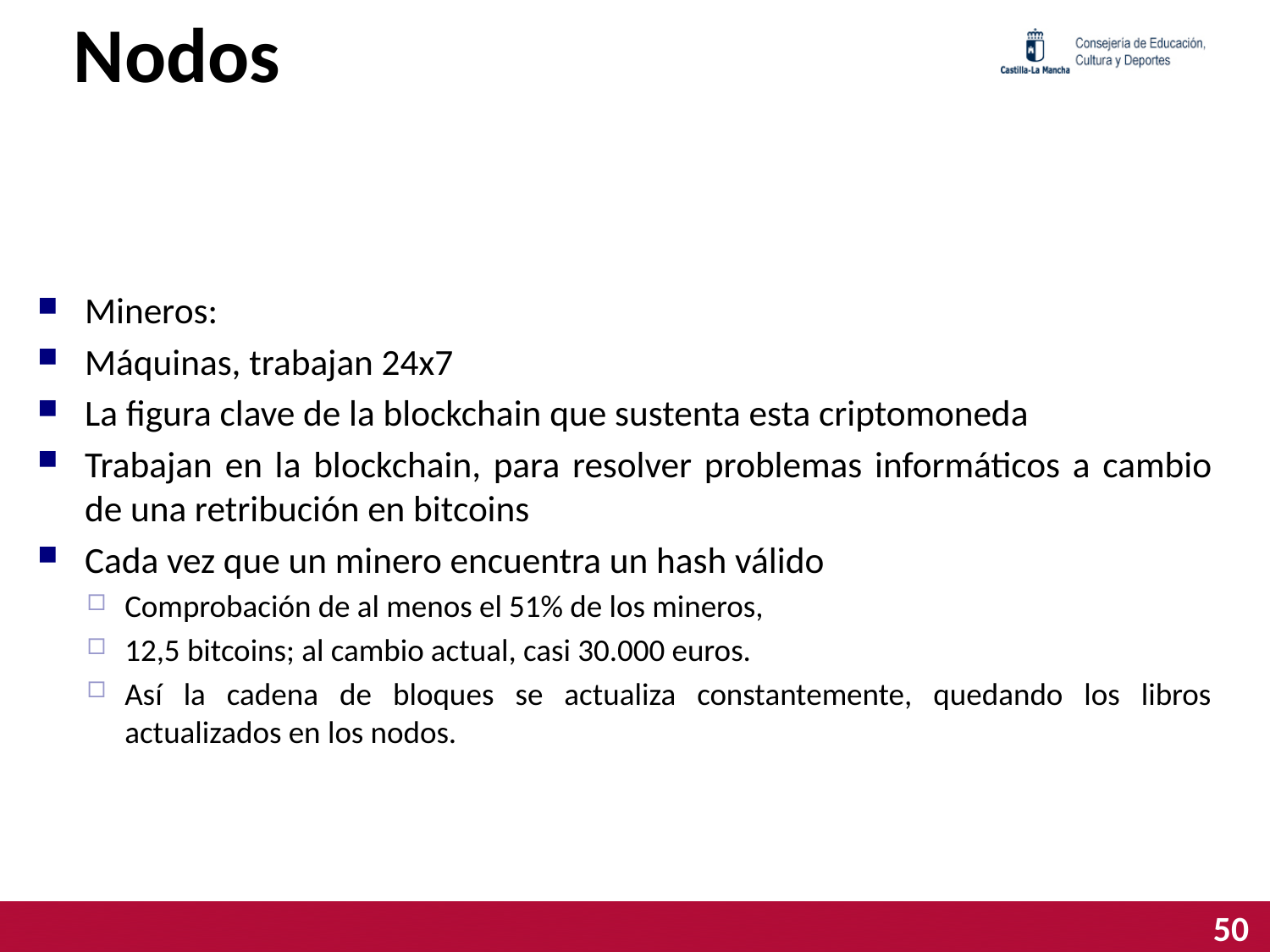

# Nodos

Mineros:
Máquinas, trabajan 24x7
La figura clave de la blockchain que sustenta esta criptomoneda
Trabajan en la blockchain, para resolver problemas informáticos a cambio de una retribución en bitcoins
Cada vez que un minero encuentra un hash válido
Comprobación de al menos el 51% de los mineros,
12,5 bitcoins; al cambio actual, casi 30.000 euros.
Así la cadena de bloques se actualiza constantemente, quedando los libros actualizados en los nodos.